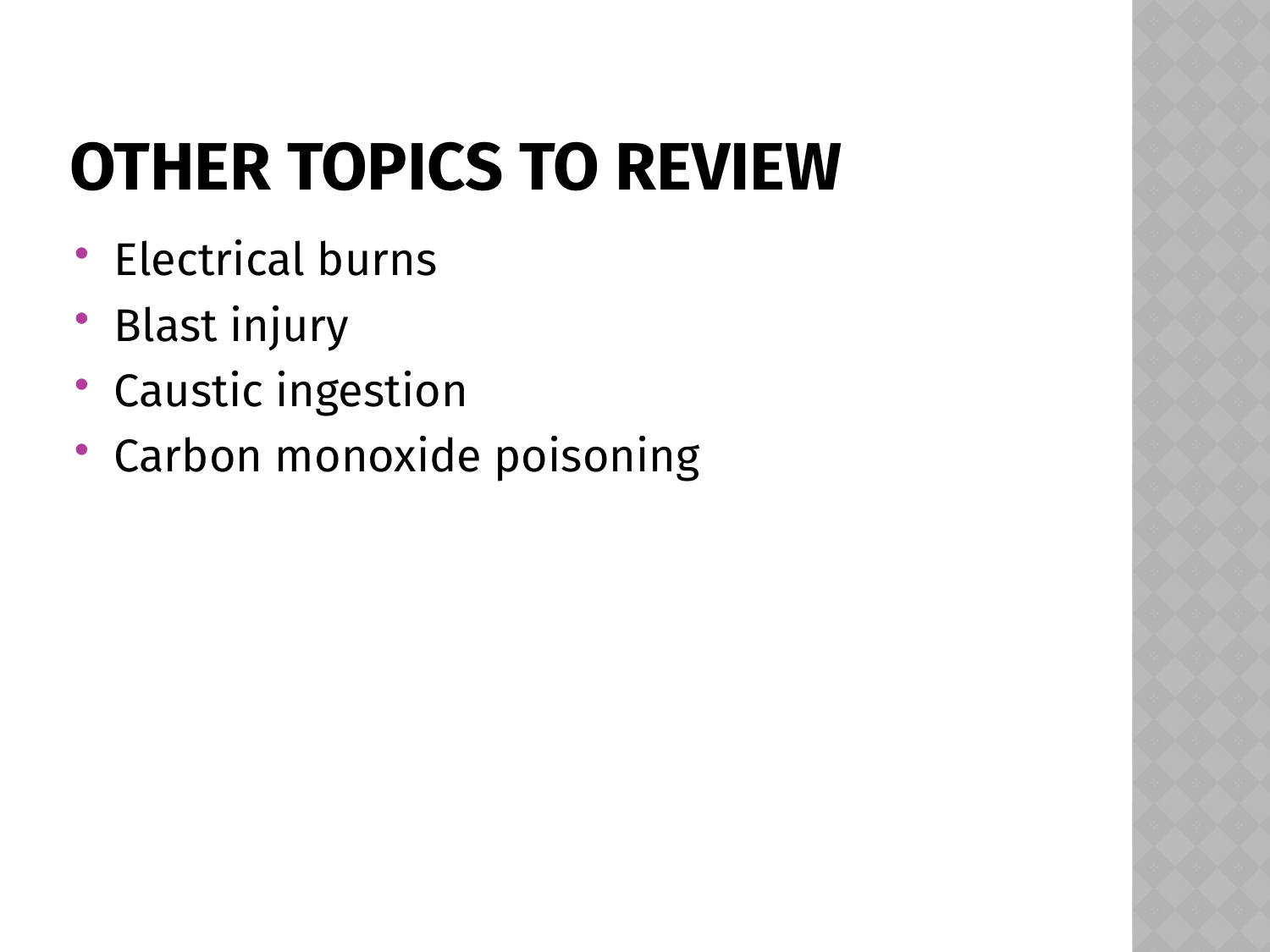

# Other topics to review
Electrical burns
Blast injury
Caustic ingestion
Carbon monoxide poisoning